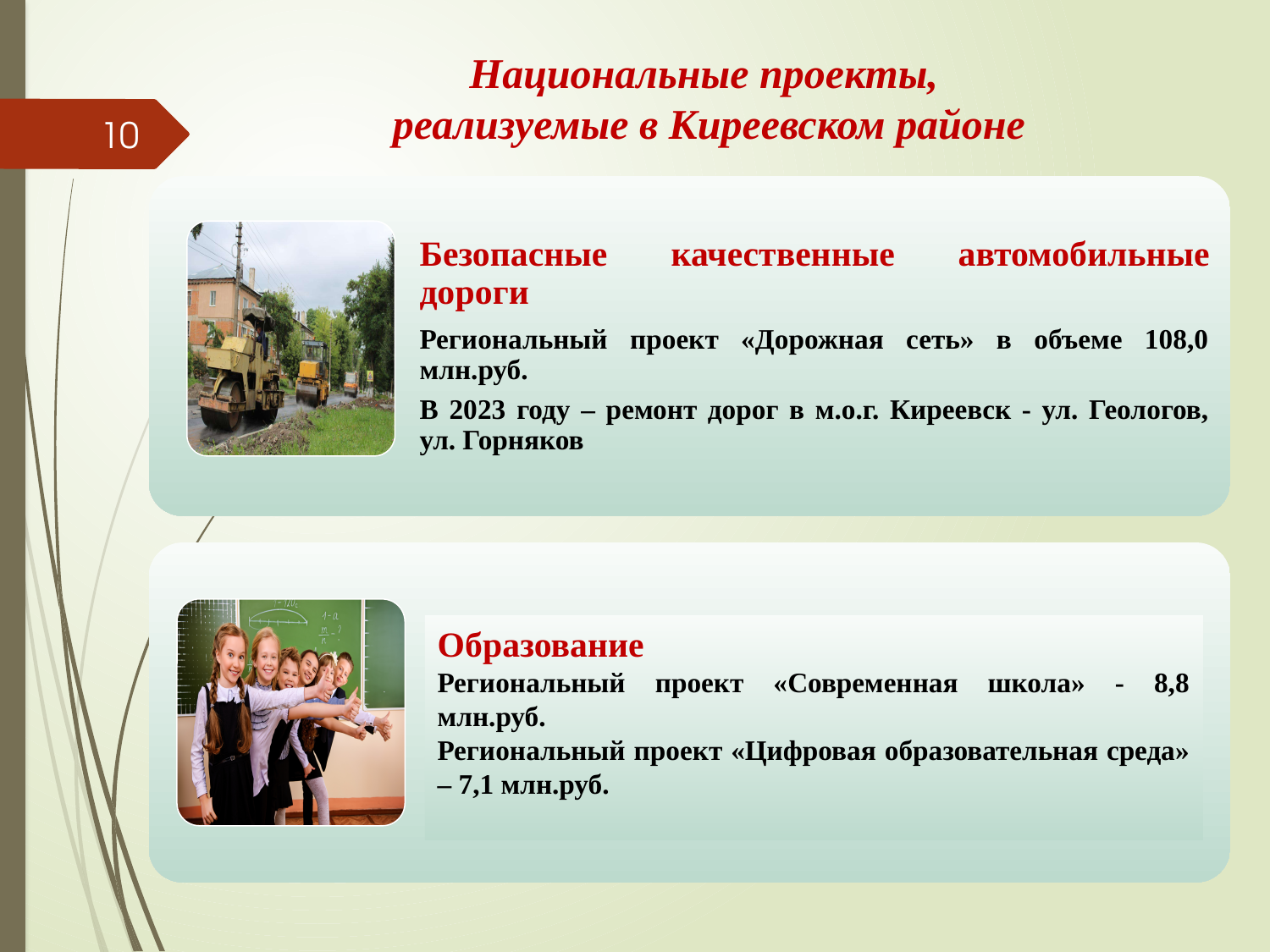

# Национальные проекты, реализуемые в Киреевском районе
10
Безопасные качественные автомобильные дороги
Региональный проект «Дорожная сеть» в объеме 108,0 млн.руб.
В 2023 году – ремонт дорог в м.о.г. Киреевск - ул. Геологов, ул. Горняков

Образование
Региональный проект «Современная школа» - 8,8 млн.руб.
Региональный проект «Цифровая образовательная среда» – 7,1 млн.руб.